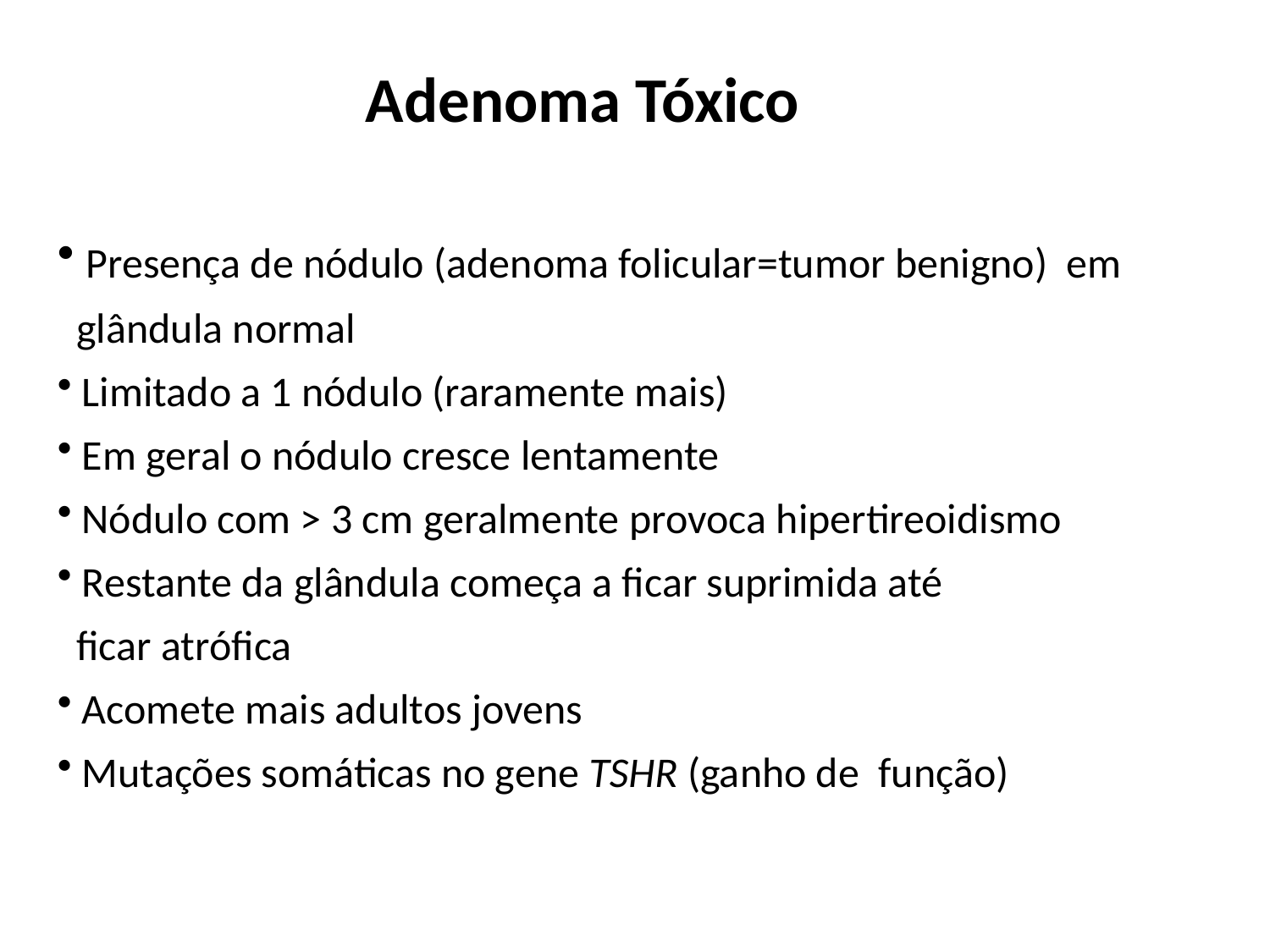

# Adenoma Tóxico
 Presença de nódulo (adenoma folicular=tumor benigno)  em
  glândula normal
 Limitado a 1 nódulo (raramente mais)
 Em geral o nódulo cresce lentamente
 Nódulo com > 3 cm geralmente provoca hipertireoidismo
 Restante da glândula começa a ficar suprimida até
  ficar atrófica
 Acomete mais adultos jovens
 Mutações somáticas no gene TSHR (ganho de  função)